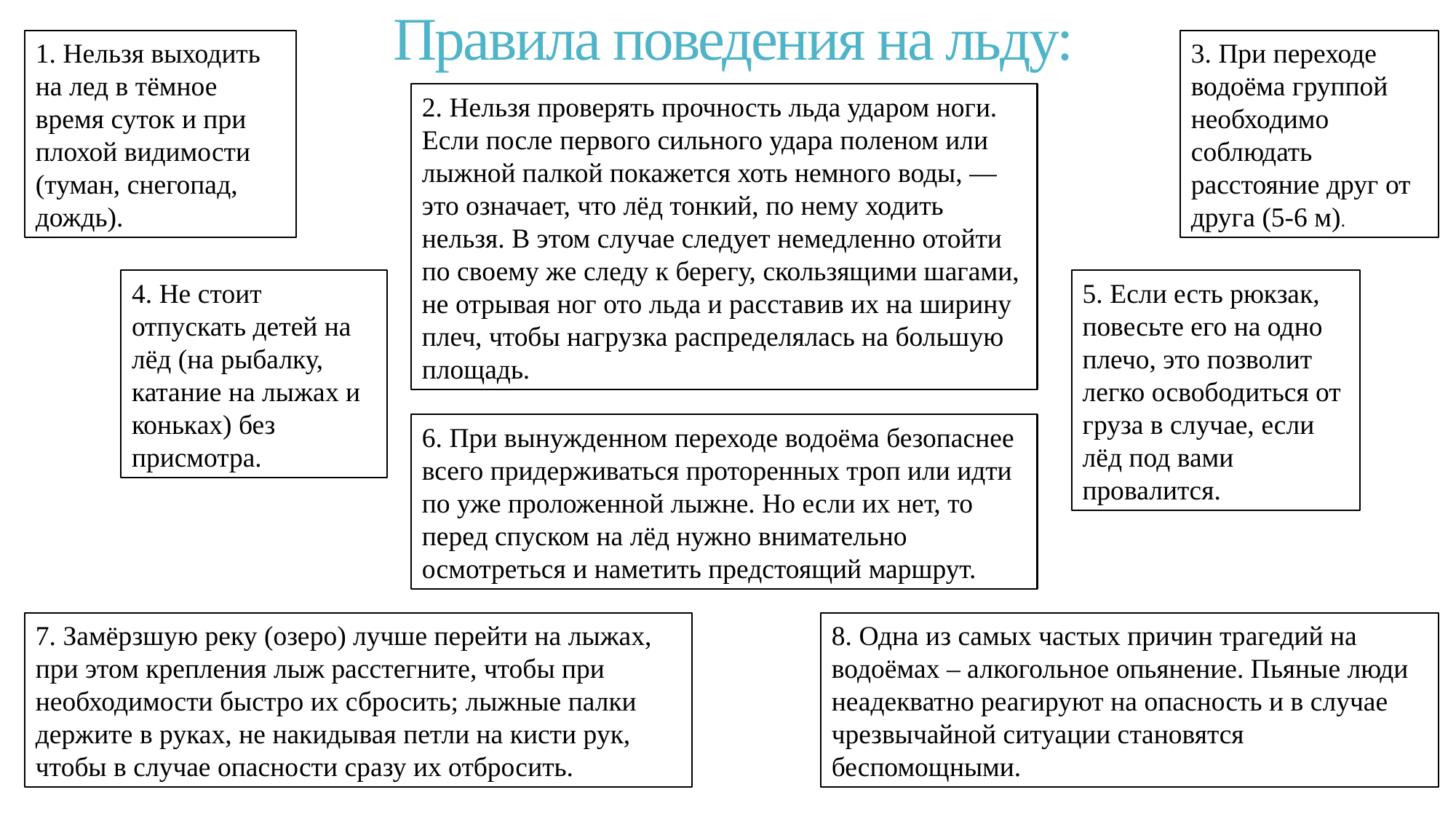

# Правила поведения на льду:
1. Нельзя выходить на лед в тёмное время суток и при плохой видимости (туман, снегопад, дождь).
3. При переходе водоёма группой необходимо соблюдать расстояние друг от друга (5-6 м).
2. Нельзя проверять прочность льда ударом ноги. Если после первого сильного удара поленом или лыжной палкой покажется хоть немного воды, — это означает, что лёд тонкий, по нему ходить нельзя. В этом случае следует немедленно отойти по своему же следу к берегу, скользящими шагами, не отрывая ног ото льда и расставив их на ширину плеч, чтобы нагрузка распределялась на большую площадь.
4. Не стоит отпускать детей на лёд (на рыбалку, катание на лыжах и коньках) без присмотра.
5. Если есть рюкзак, повесьте его на одно плечо, это позволит легко освободиться от груза в случае, если лёд под вами провалится.
6. При вынужденном переходе водоёма безопаснее всего придерживаться проторенных троп или идти по уже проложенной лыжне. Но если их нет, то перед спуском на лёд нужно внимательно осмотреться и наметить предстоящий маршрут.
7. Замёрзшую реку (озеро) лучше перейти на лыжах, при этом крепления лыж расстегните, чтобы при необходимости быстро их сбросить; лыжные палки держите в руках, не накидывая петли на кисти рук, чтобы в случае опасности сразу их отбросить.
8. Одна из самых частых причин трагедий на водоёмах – алкогольное опьянение. Пьяные люди неадекватно реагируют на опасность и в случае чрезвычайной ситуации становятся беспомощными.